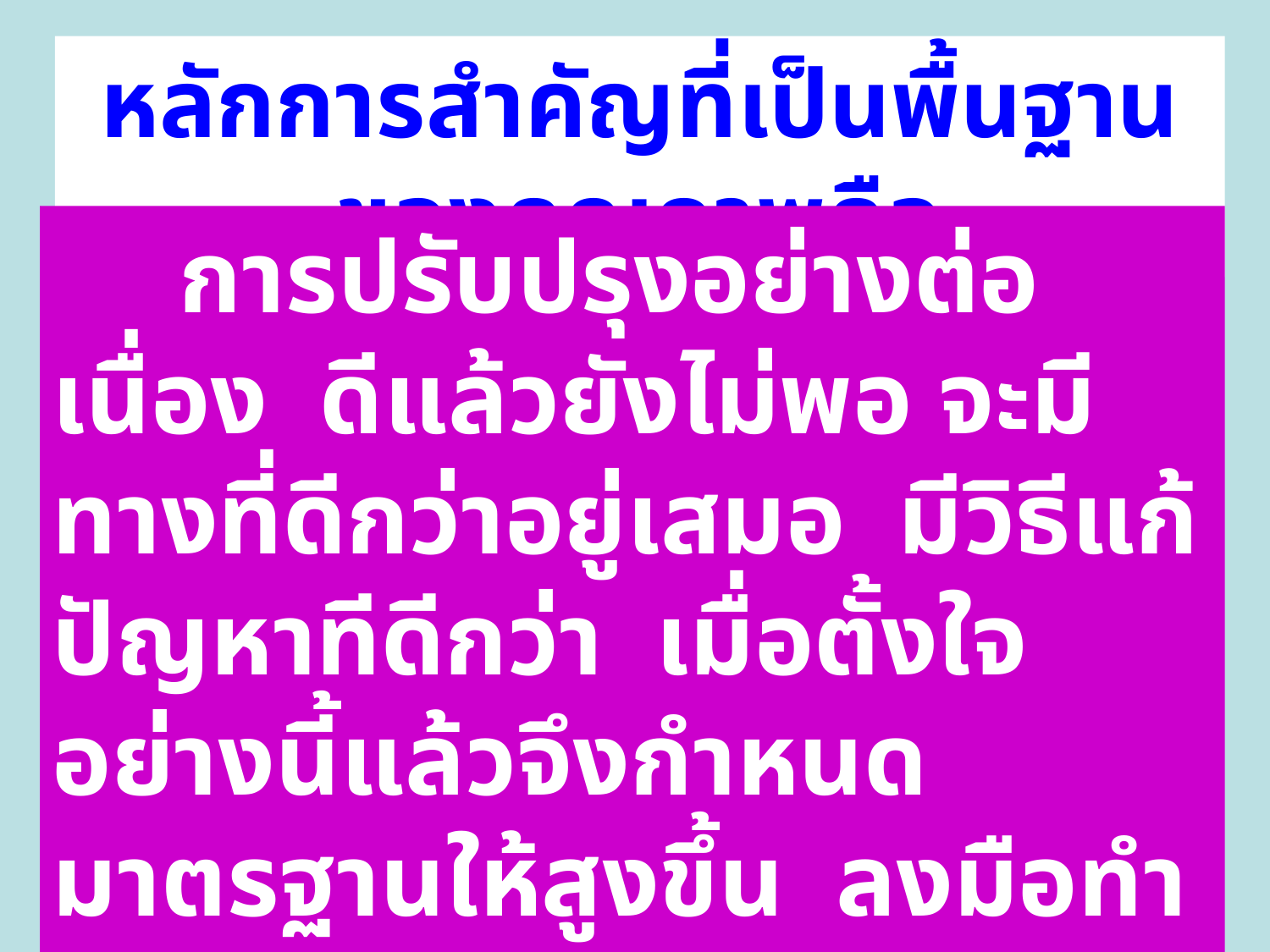

หลักการสำคัญที่เป็นพื้นฐานของคุณภาพคือ
	การปรับปรุงอย่างต่อเนื่อง  ดีแล้วยังไม่พอ จะมีทางที่ดีกว่าอยู่เสมอ  มีวิธีแก้ปัญหาทีดีกว่า  เมื่อตั้งใจอย่างนี้แล้วจึงกำหนดมาตรฐานให้สูงขึ้น  ลงมือทำ  คิดหาวิธีประเมินผล  พิจารณาช่องว่างระหว่างผลที่เกิดกับผลที่ต้องการจะให้เกิด